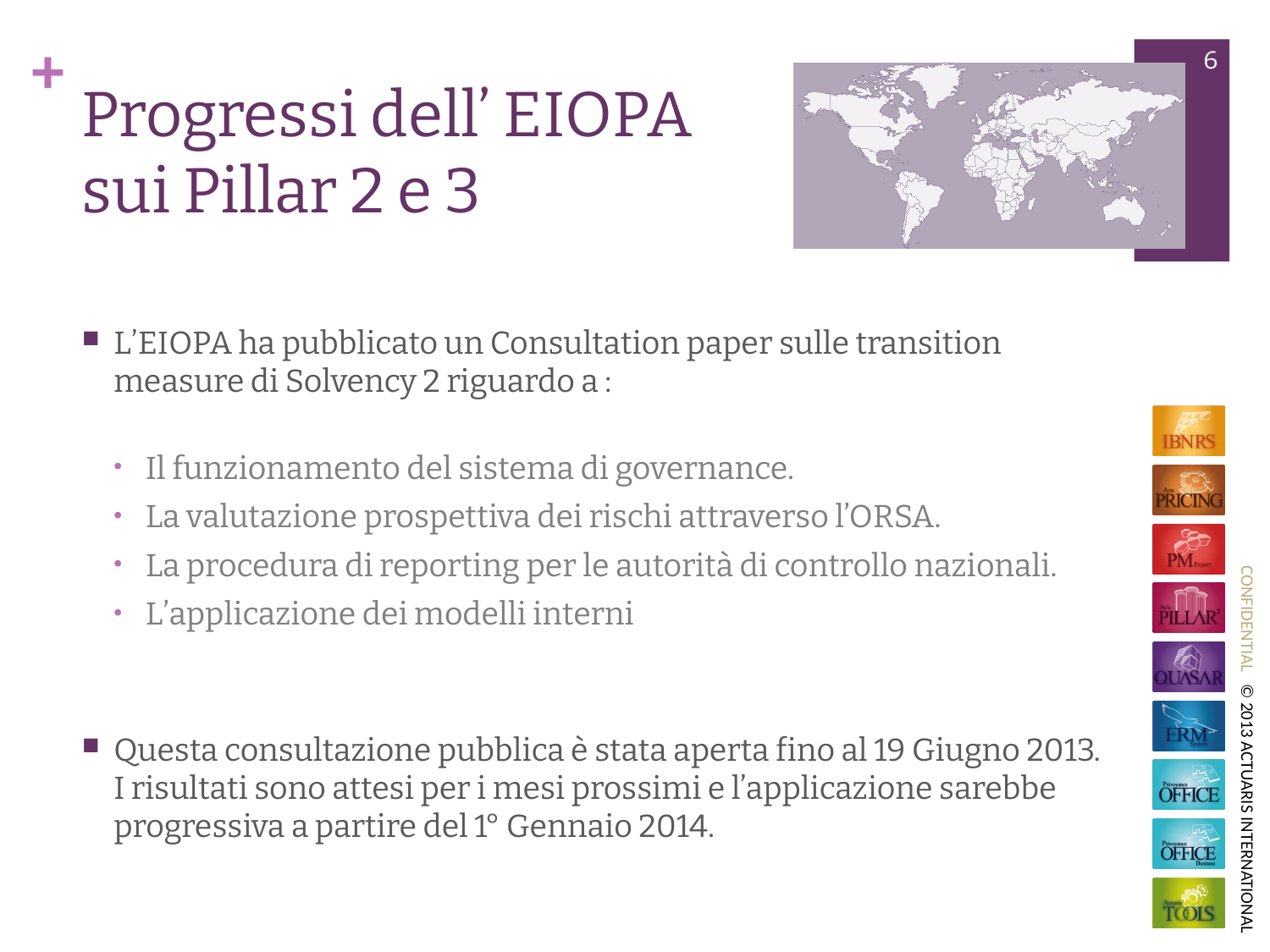

6
# Progressi dell’ EIOPA sui Pillar 2 e 3
L’EIOPA ha pubblicato un Consultation paper sulle transition measure di Solvency 2 riguardo a :

Il funzionamento del sistema di governance.
La valutazione prospettiva dei rischi attraverso l’ORSA.
La procedura di reporting per le autorità di controllo nazionali.
L’applicazione dei modelli interni

Questa consultazione pubblica è stata aperta fino al 19 Giugno 2013. I risultati sono attesi per i mesi prossimi e l’applicazione sarebbe progressiva a partire del 1° Gennaio 2014.